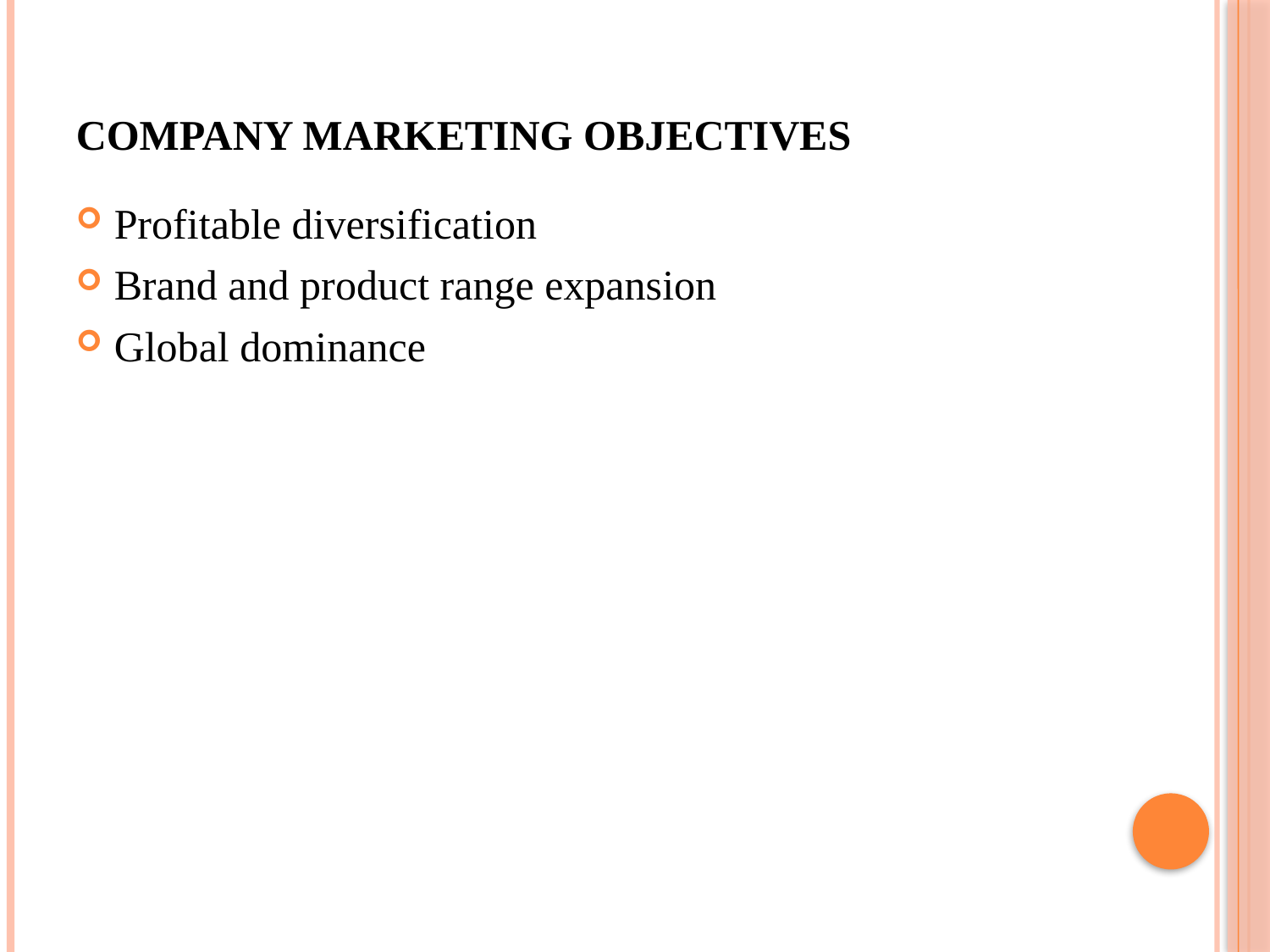

# Company Marketing Objectives
Profitable diversification
Brand and product range expansion
Global dominance